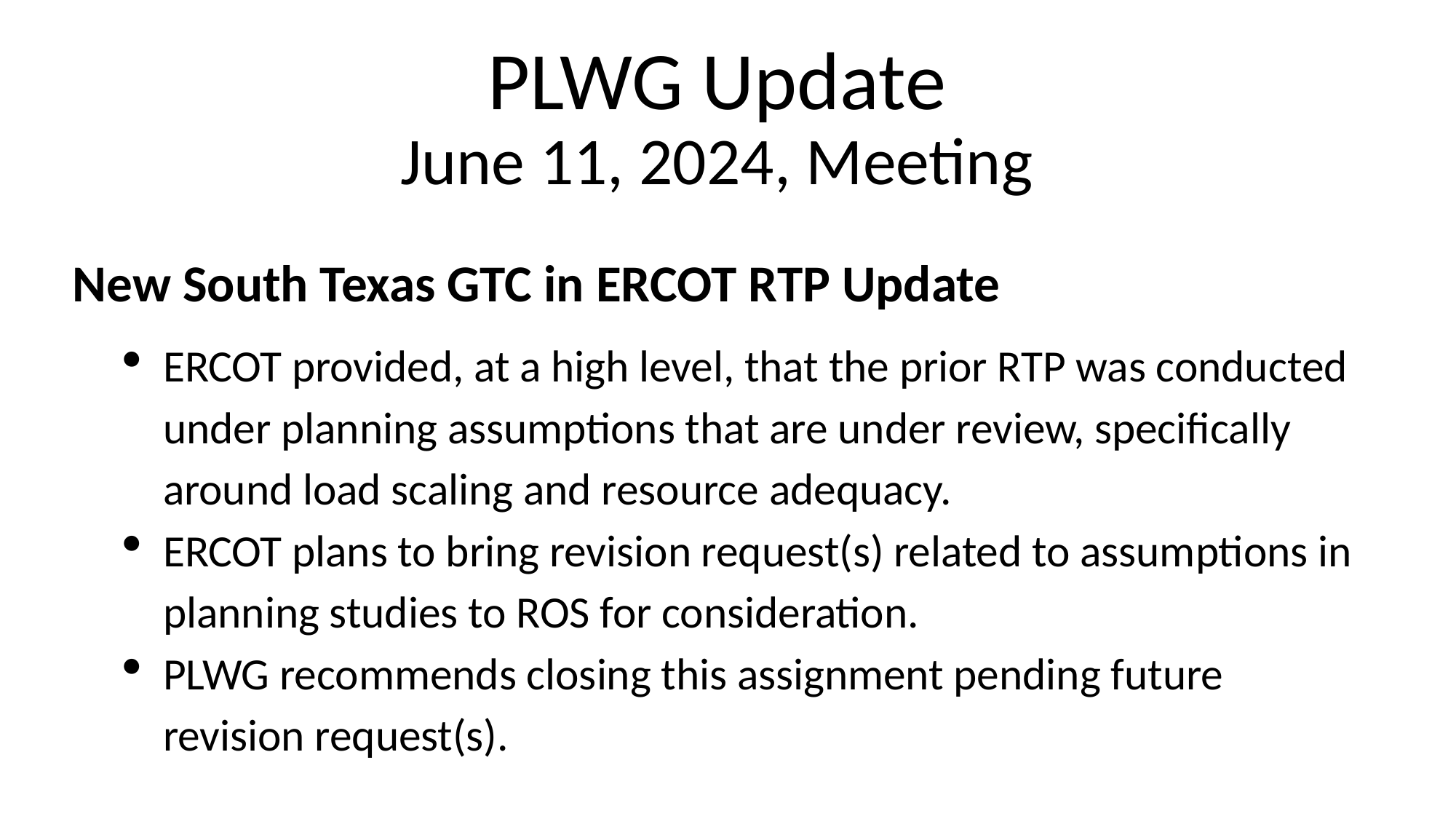

# PLWG Update June 11, 2024, Meeting
New South Texas GTC in ERCOT RTP Update
ERCOT provided, at a high level, that the prior RTP was conducted under planning assumptions that are under review, specifically around load scaling and resource adequacy.
ERCOT plans to bring revision request(s) related to assumptions in planning studies to ROS for consideration.
PLWG recommends closing this assignment pending future revision request(s).